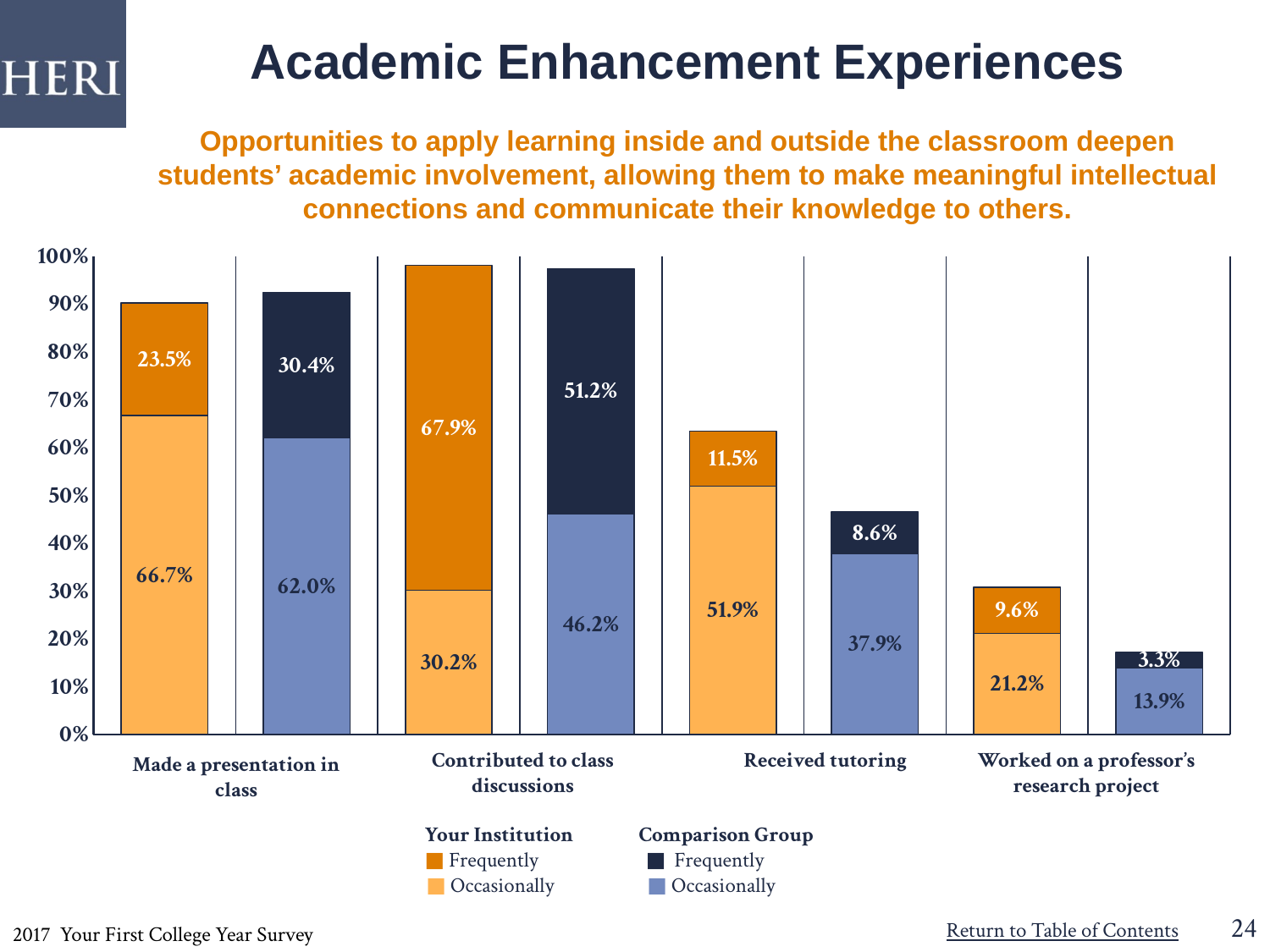

# Academic Enhancement Experiences Opportunities to apply learning inside and outside the classroom deepen students’ academic involvement, allowing them to make meaningful intellectual connections and communicate their knowledge to others.

### Chart

| Category | Occasionally | Frequently |
|---|---|---|
| Your Institution | 0.667 | 0.235 |
| Comparison Group | 0.62 | 0.304 |
| Your Institution | 0.302 | 0.679 |
| Comparison Group | 0.462 | 0.512 |
| Your Institution | 0.519 | 0.115 |
| Comparison Group | 0.379 | 0.086 |
| Your Institution | 0.212 | 0.096 |
| Comparison Group | 0.139 | 0.033 |
Worked on a professor’s research project
Contributed to class discussions
Received tutoring
Made a presentation in class
Your Institution
■ Frequently
■ Occasionally

Comparison Group
 ■  Frequently
■ Occasionally

24
2017  Your First College Year Survey